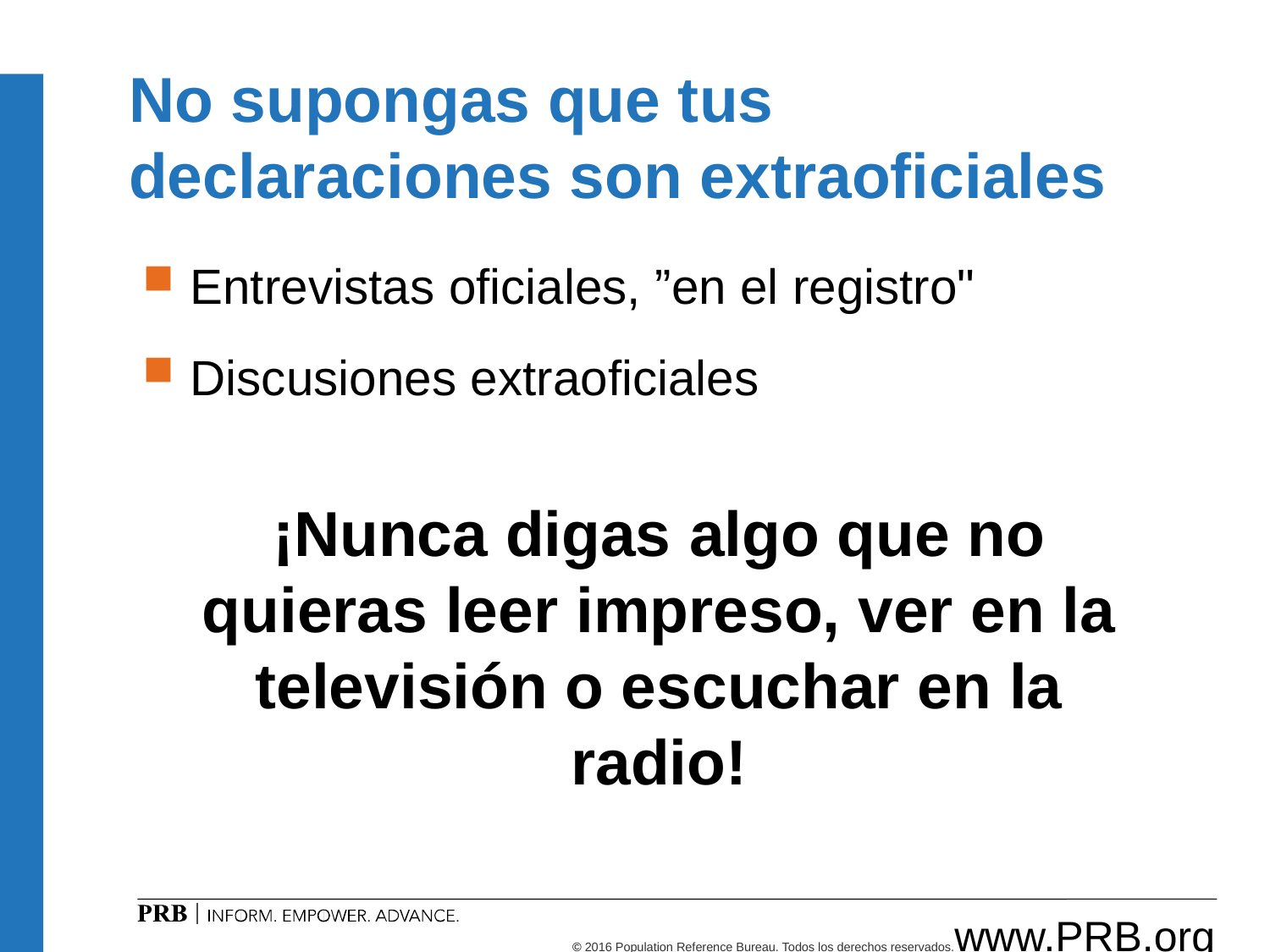

# No supongas que tus declaraciones son extraoficiales
Entrevistas oficiales, ”en el registro"
Discusiones extraoficiales
¡Nunca digas algo que no quieras leer impreso, ver en la televisión o escuchar en la radio!